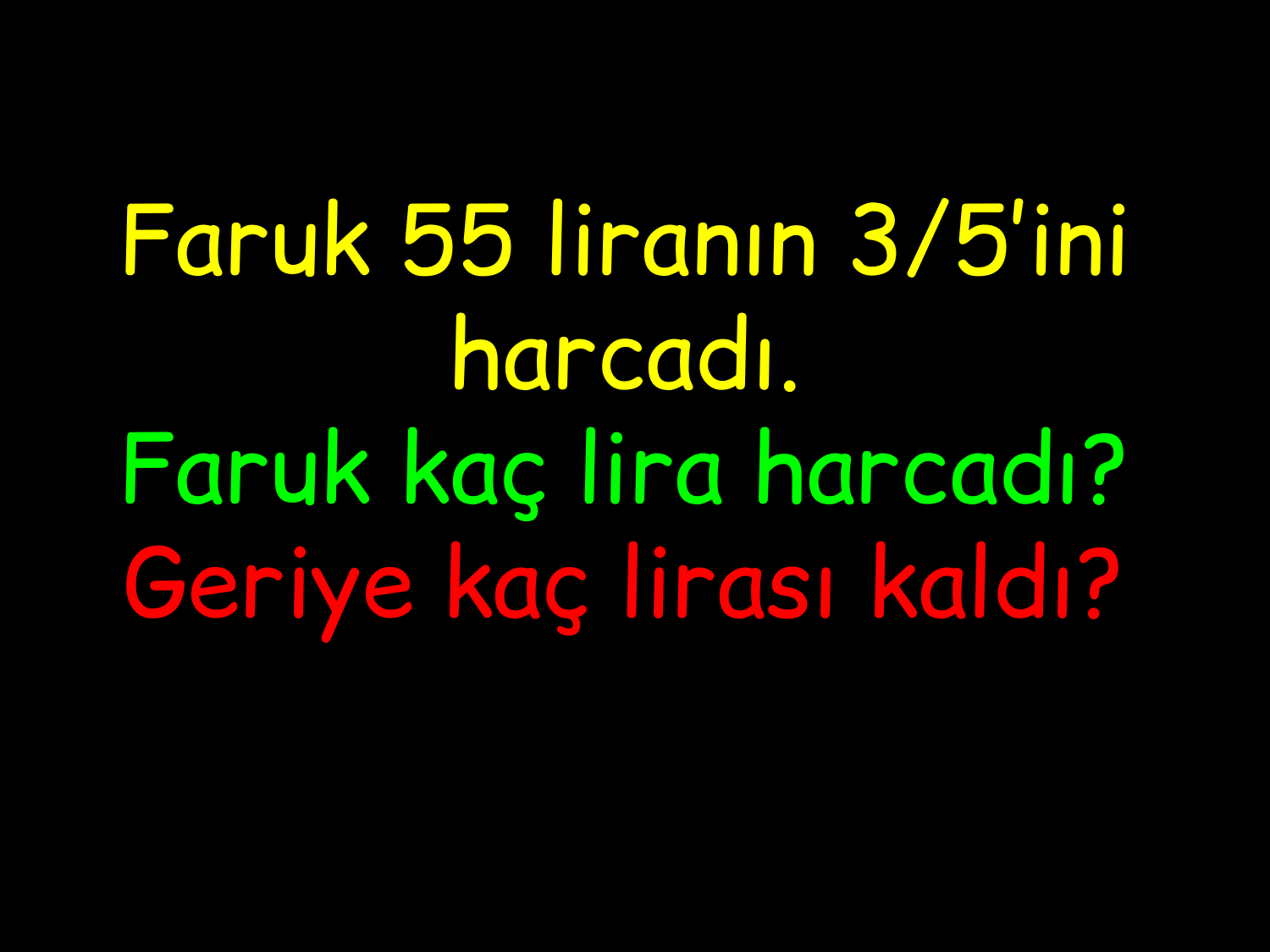

Faruk 55 liranın 3/5’ini harcadı.
Faruk kaç lira harcadı?
Geriye kaç lirası kaldı?